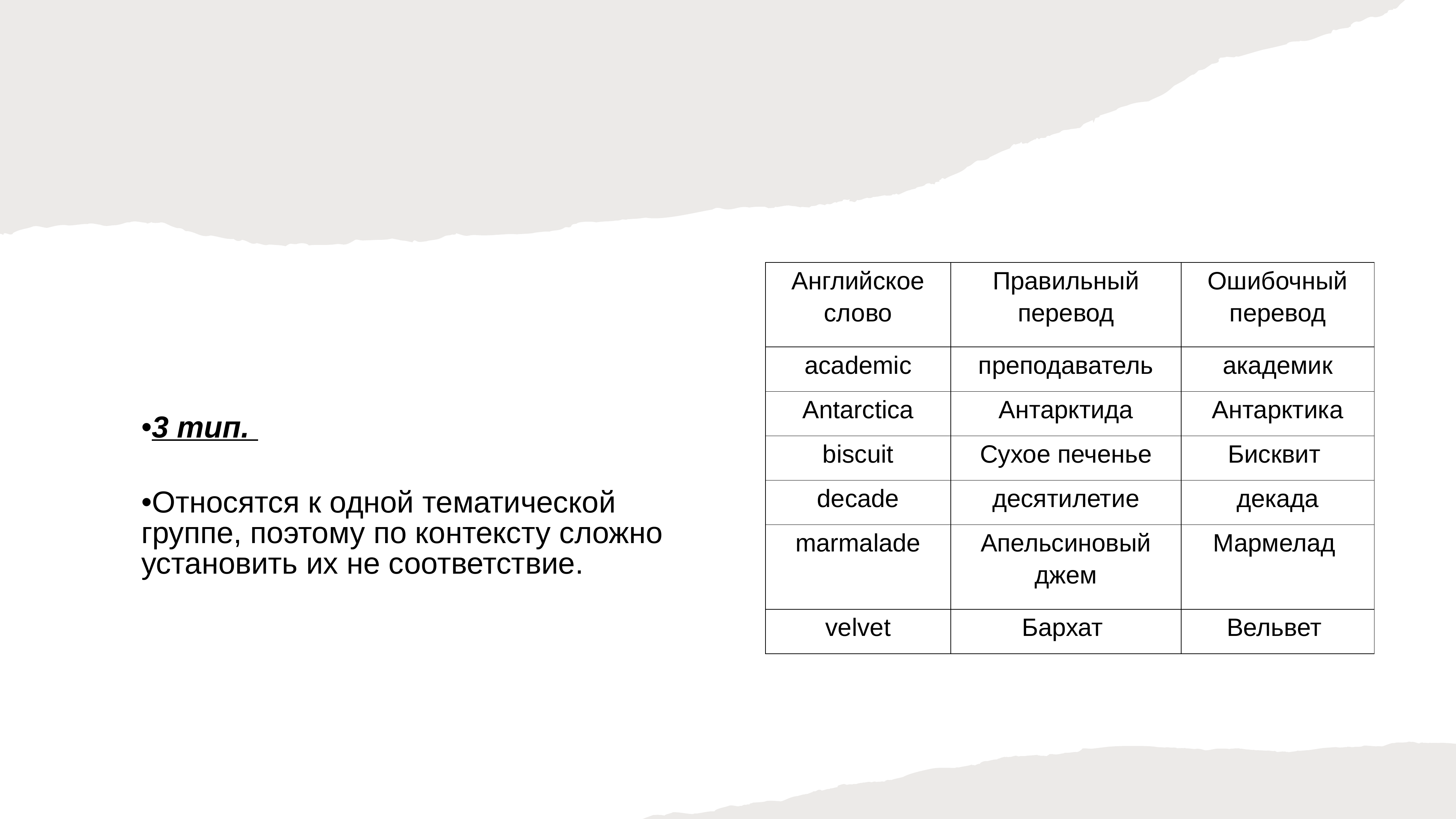

3 тип.
Относятся к одной тематической группе, поэтому по контексту сложно установить их не соответствие.
| Английское слово | Правильный перевод | Ошибочный перевод |
| --- | --- | --- |
| academic | преподаватель | академик |
| Antarctica | Антарктида | Антарктика |
| biscuit | Сухое печенье | Бисквит |
| decade | десятилетие | декада |
| marmalade | Апельсиновый джем | Мармелад |
| velvet | Бархат | Вельвет |